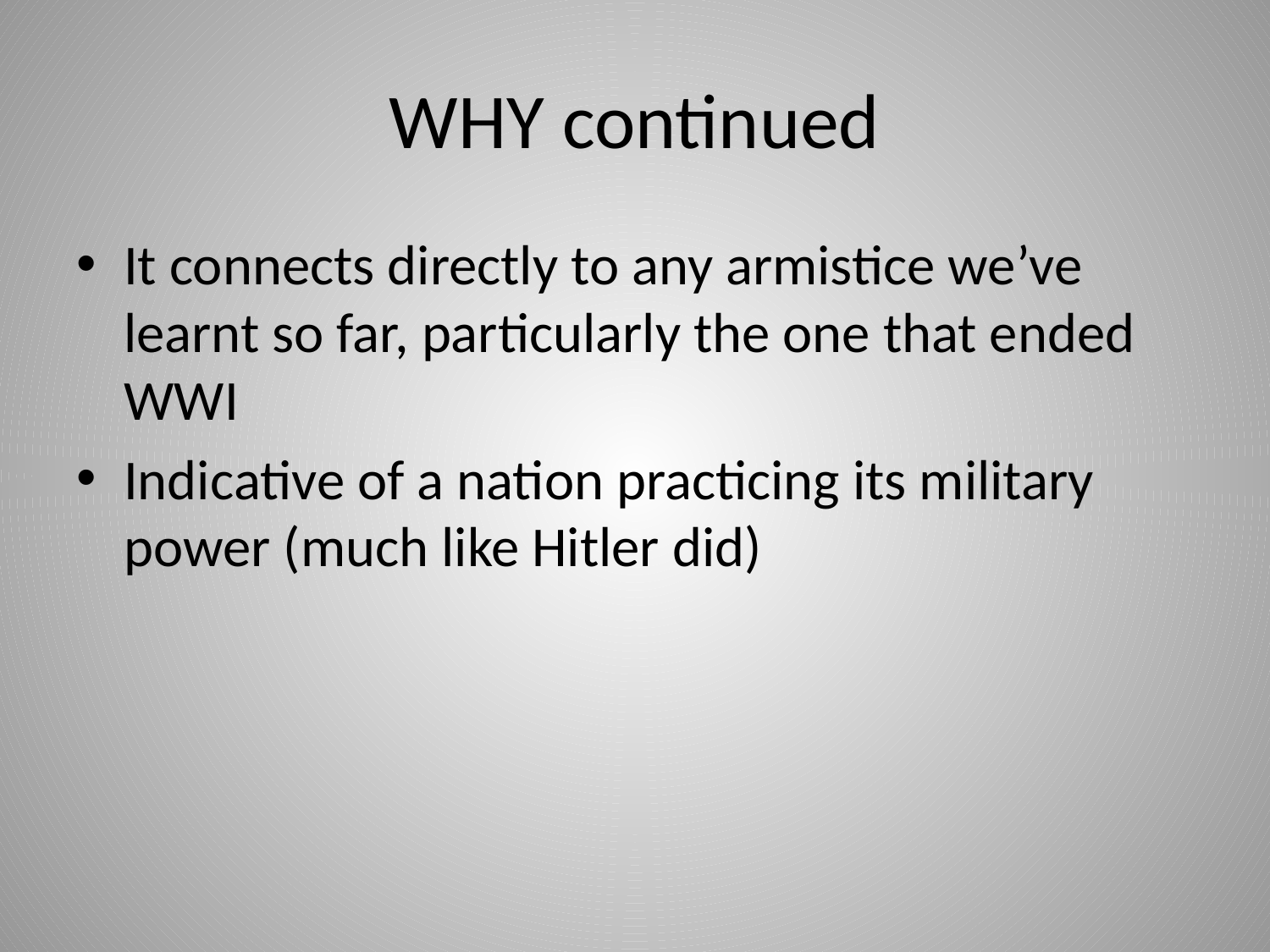

# WHY continued
It connects directly to any armistice we’ve learnt so far, particularly the one that ended WWI
Indicative of a nation practicing its military power (much like Hitler did)